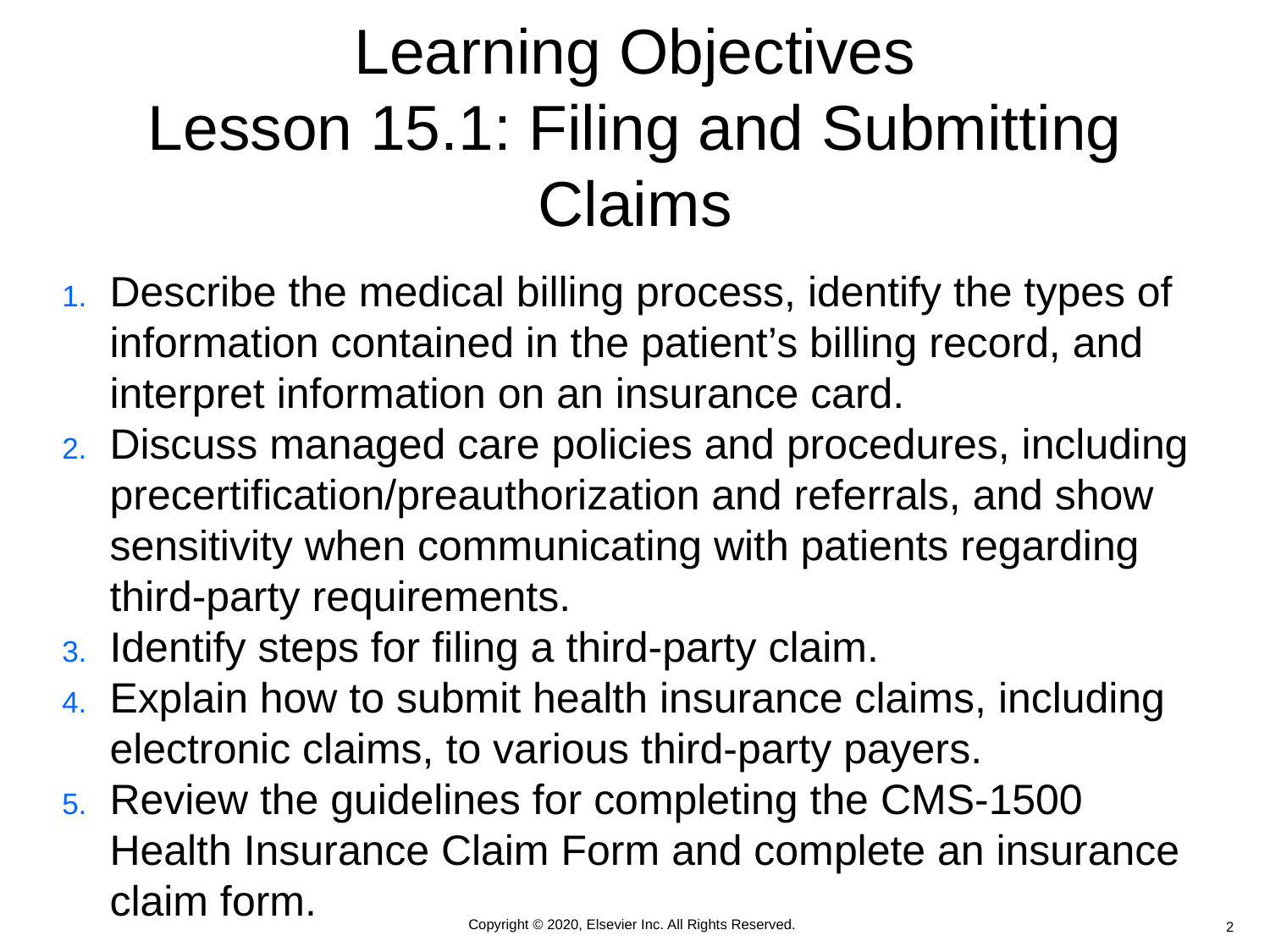

# Learning Objectives Lesson 15.1: Filing and Submitting Claims
Describe the medical billing process, identify the types of information contained in the patient’s billing record, and interpret information on an insurance card.
Discuss managed care policies and procedures, including precertification/preauthorization and referrals, and show sensitivity when communicating with patients regarding third-party requirements.
Identify steps for filing a third-party claim.
Explain how to submit health insurance claims, including electronic claims, to various third-party payers.
Review the guidelines for completing the CMS-1500 Health Insurance Claim Form and complete an insurance claim form.